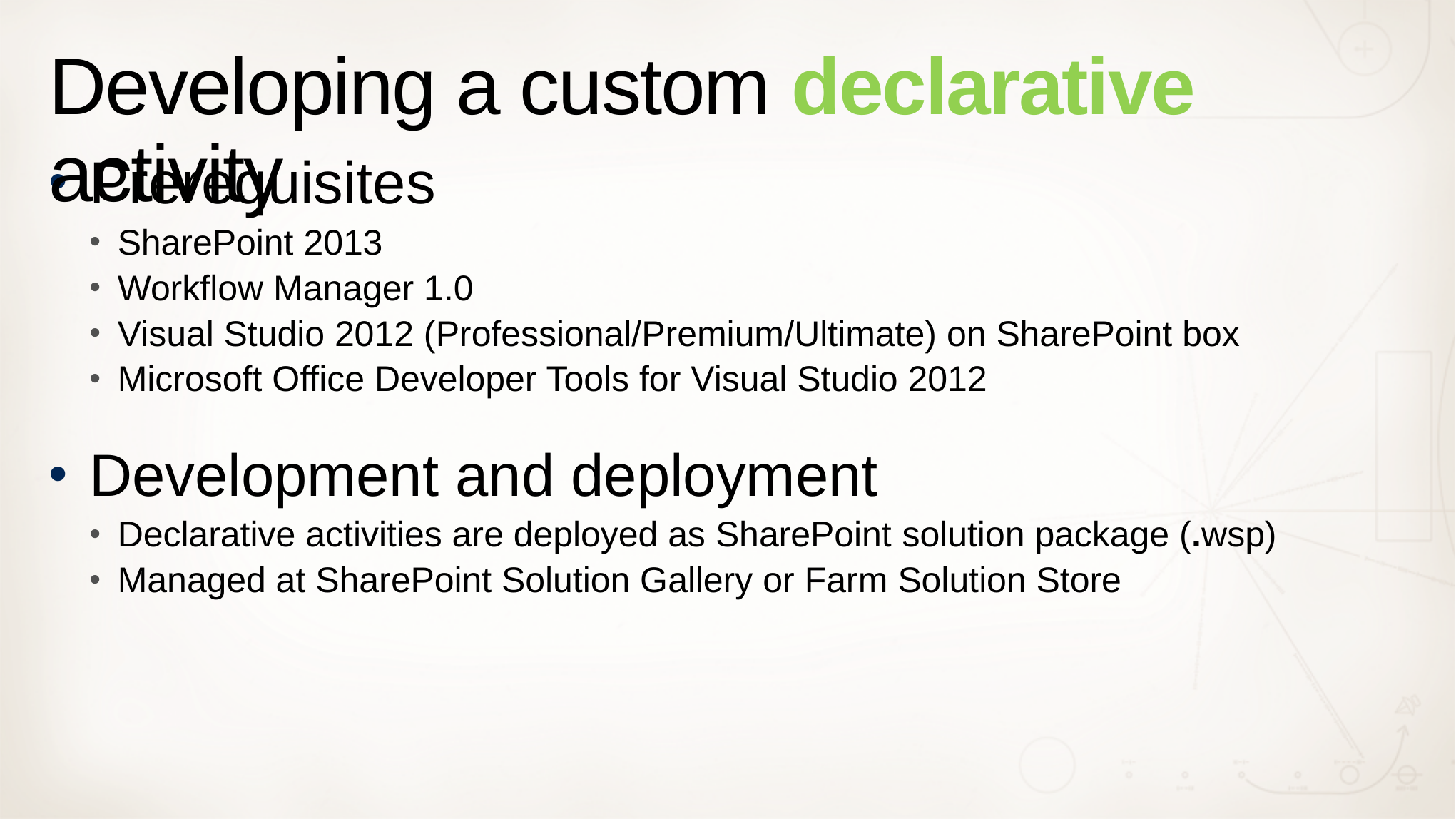

# Developing a custom declarative activity
Prerequisites
SharePoint 2013
Workflow Manager 1.0
Visual Studio 2012 (Professional/Premium/Ultimate) on SharePoint box
Microsoft Office Developer Tools for Visual Studio 2012

Development and deployment
Declarative activities are deployed as SharePoint solution package (.wsp)
Managed at SharePoint Solution Gallery or Farm Solution Store